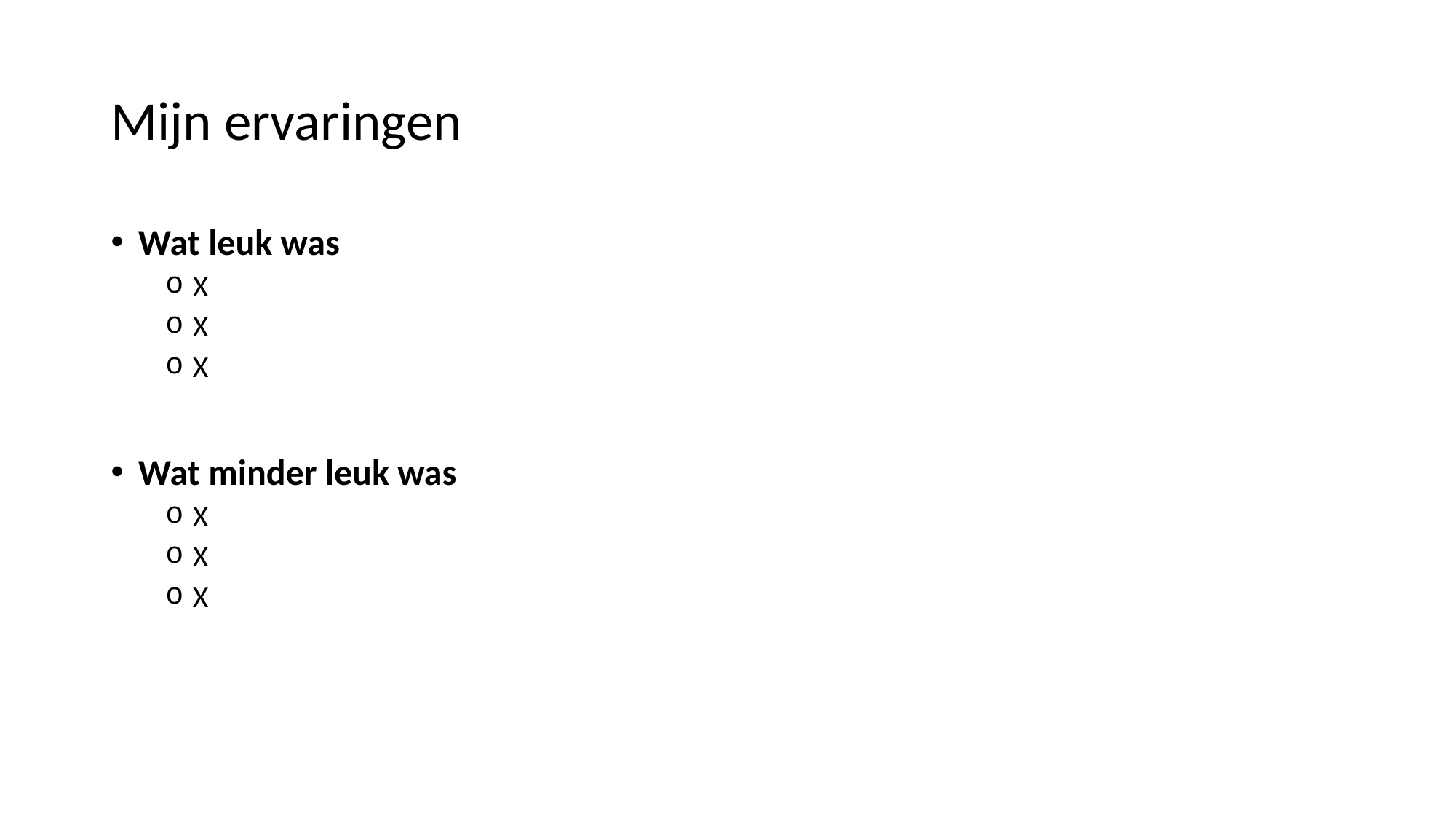

# Mijn ervaringen
Wat leuk was
X
X
X

Wat minder leuk was
X
X
X